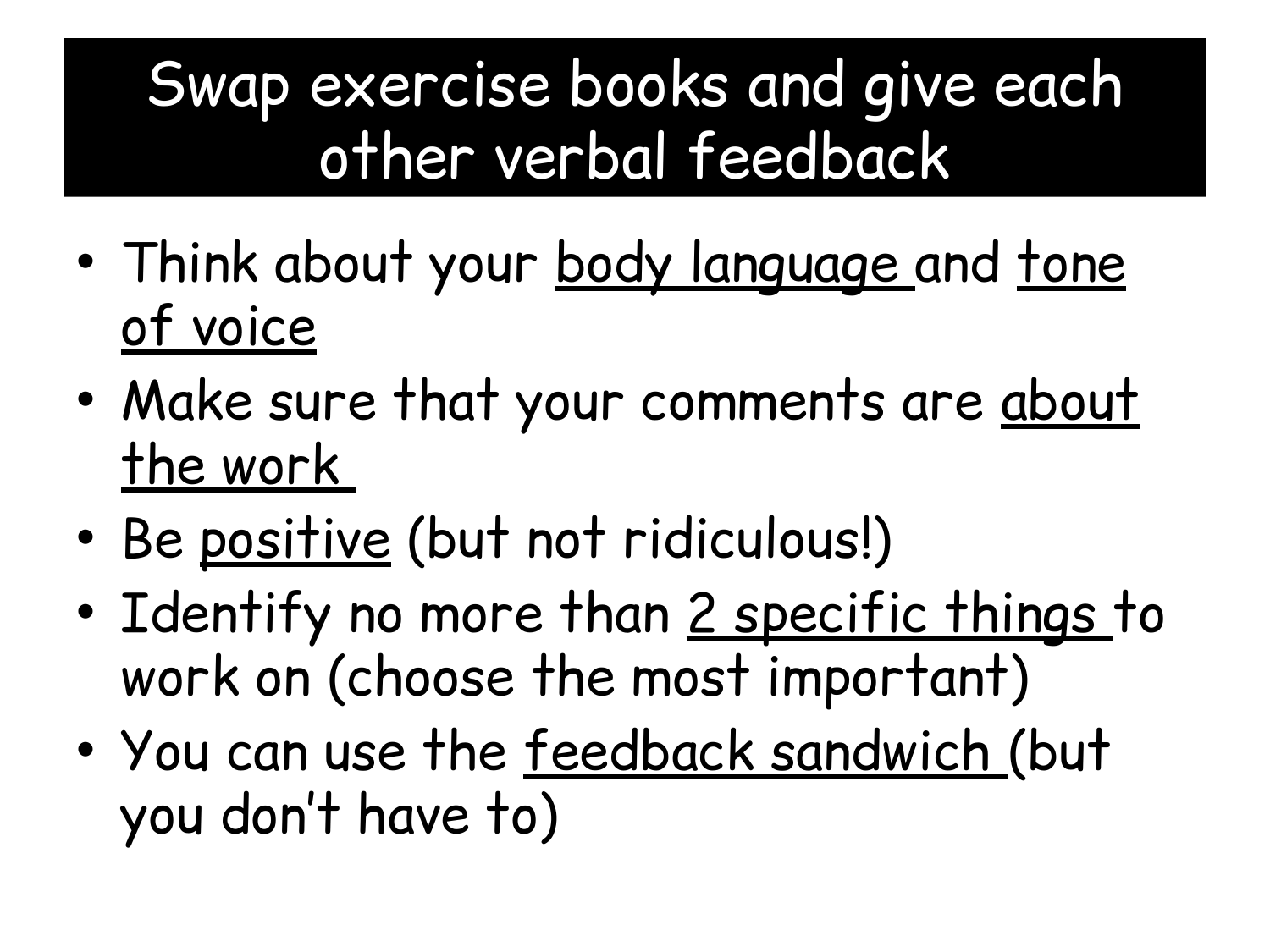

# Swap exercise books and give each other verbal feedback
Think about your body language and tone of voice
Make sure that your comments are about the work
Be positive (but not ridiculous!)
Identify no more than 2 specific things to work on (choose the most important)
You can use the feedback sandwich (but you don’t have to)